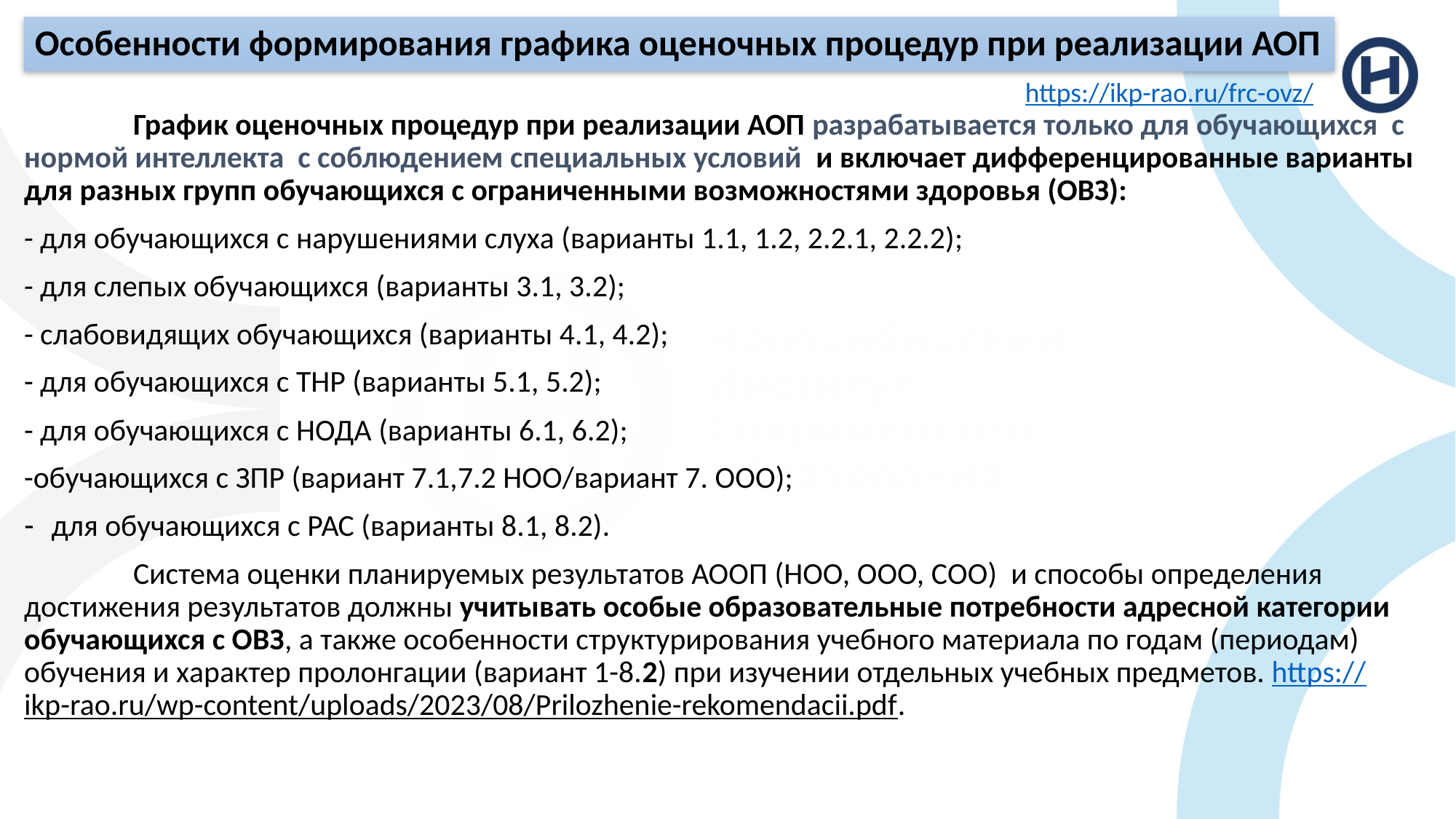

# Особенности формирования графика оценочных процедур при реализации АОП
https://ikp-rao.ru/frc-ovz/
	График оценочных процедур при реализации АОП разрабатывается только для обучающихся  с нормой интеллекта  с соблюдением специальных условий  и включает дифференцированные варианты для разных групп обучающихся с ограниченными возможностями здоровья (ОВЗ):
- для обучающихся с нарушениями слуха (варианты 1.1, 1.2, 2.2.1, 2.2.2);
- для слепых обучающихся (варианты 3.1, 3.2);
- слабовидящих обучающихся (варианты 4.1, 4.2);
- для обучающихся с ТНР (варианты 5.1, 5.2);
- для обучающихся с НОДА (варианты 6.1, 6.2);
-обучающихся с ЗПР (вариант 7.1,7.2 НОО/вариант 7. ООО);
для обучающихся с РАС (варианты 8.1, 8.2).
	Система оценки планируемых результатов АООП (НОО, ООО, СОО)  и способы определения достижения результатов должны учитывать особые образовательные потребности адресной категории обучающихся с ОВЗ, а также особенности структурирования учебного материала по годам (периодам) обучения и характер пролонгации (вариант 1-8.2) при изучении отдельных учебных предметов. https://ikp-rao.ru/wp-content/uploads/2023/08/Prilozhenie-rekomendacii.pdf.